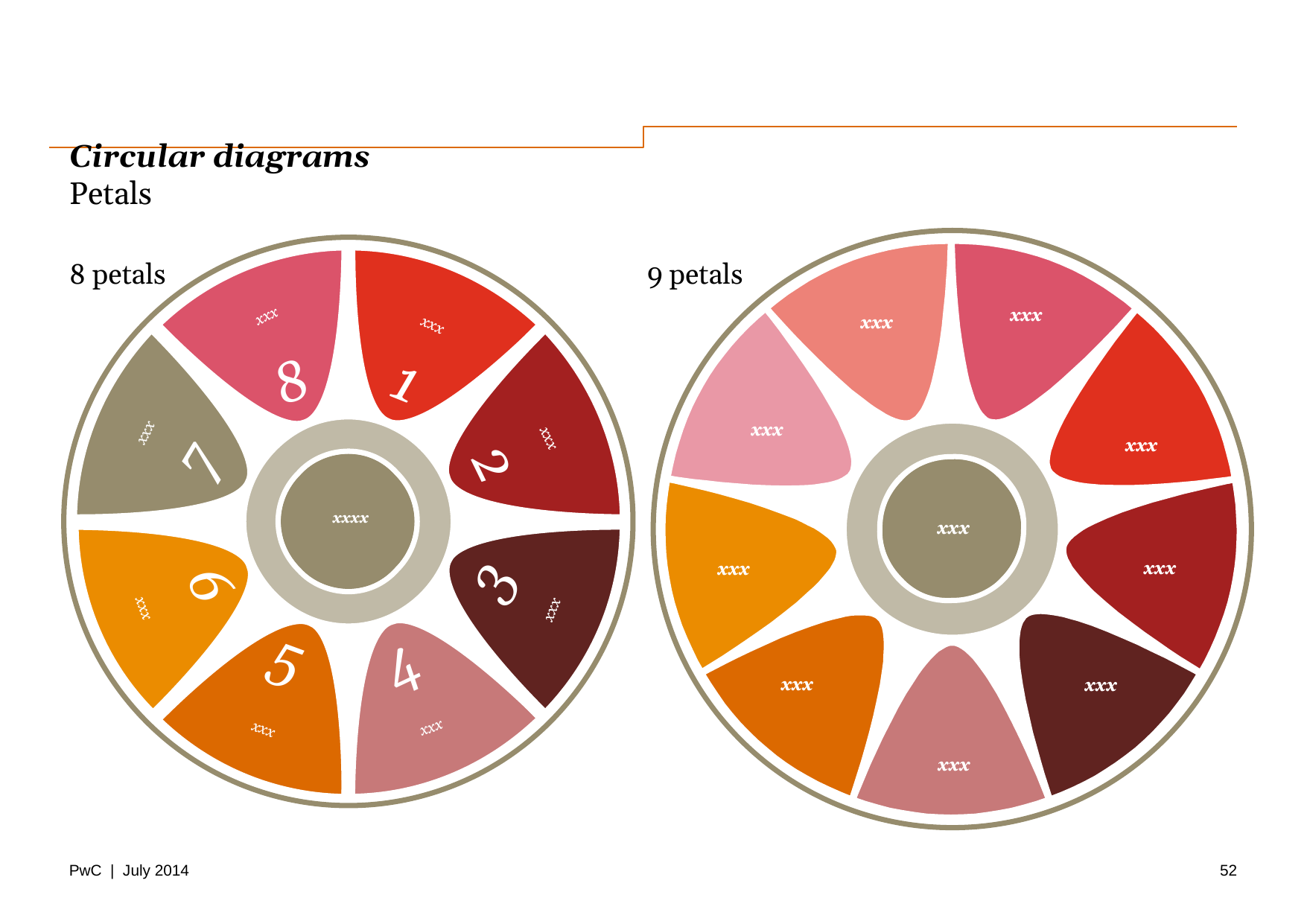

# Circular diagrams Petals

xxx
xxx

xxx

xxx

xxx
xxx
xxx

xxx
xxx
xxx

8 petals
9 petals
xxx
xxx

1
8
7
xxx
xxx
2

xxxx

6
xxx
3
xxx

4
xxx
5
xxx
52